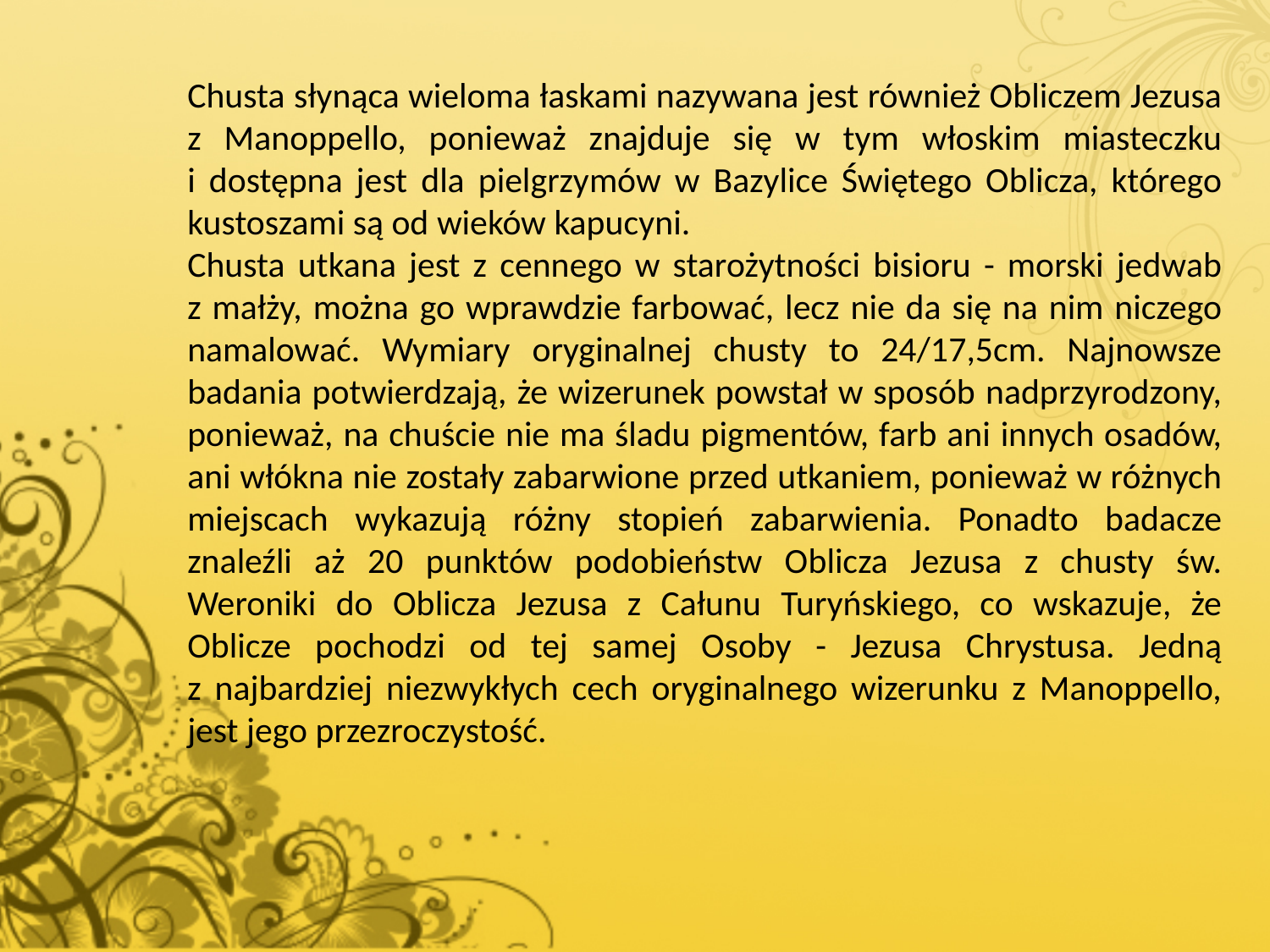

Chusta słynąca wieloma łaskami nazywana jest również Obliczem Jezusa z Manoppello, ponieważ znajduje się w tym włoskim miasteczku
i dostępna jest dla pielgrzymów w Bazylice Świętego Oblicza, którego kustoszami są od wieków kapucyni.
Chusta utkana jest z cennego w starożytności bisioru - morski jedwab
z małży, można go wprawdzie farbować, lecz nie da się na nim niczego namalować. Wymiary oryginalnej chusty to 24/17,5cm. Najnowsze badania potwierdzają, że wizerunek powstał w sposób nadprzyrodzony, ponieważ, na chuście nie ma śladu pigmentów, farb ani innych osadów, ani włókna nie zostały zabarwione przed utkaniem, ponieważ w różnych miejscach wykazują różny stopień zabarwienia. Ponadto badacze znaleźli aż 20 punktów podobieństw Oblicza Jezusa z chusty św. Weroniki do Oblicza Jezusa z Całunu Turyńskiego, co wskazuje, że Oblicze pochodzi od tej samej Osoby - Jezusa Chrystusa. Jedną
z najbardziej niezwykłych cech oryginalnego wizerunku z Manoppello, jest jego przezroczystość.